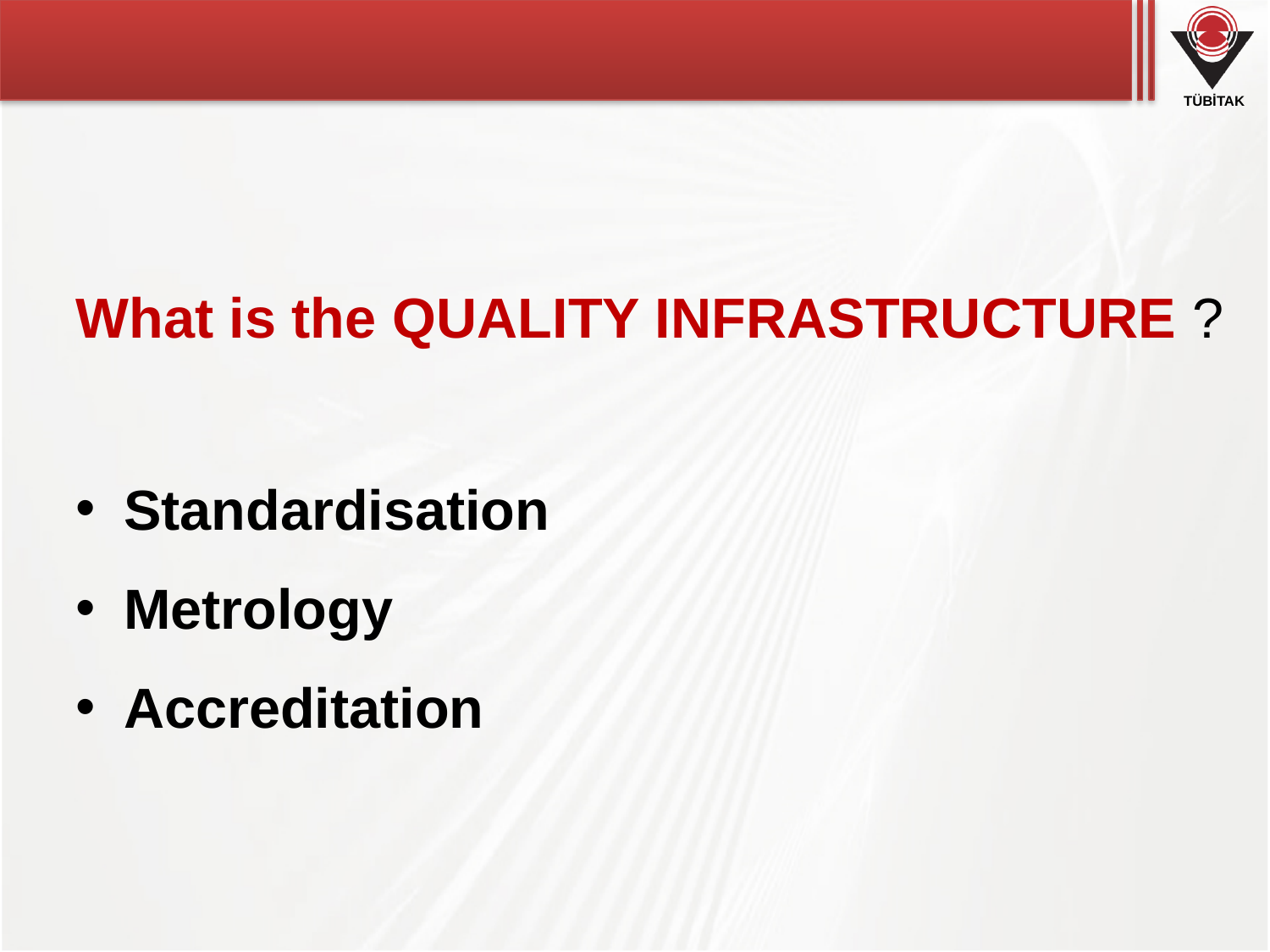

What is the QUALITY INFRASTRUCTURE ?

Standardisation
Metrology
Accreditation